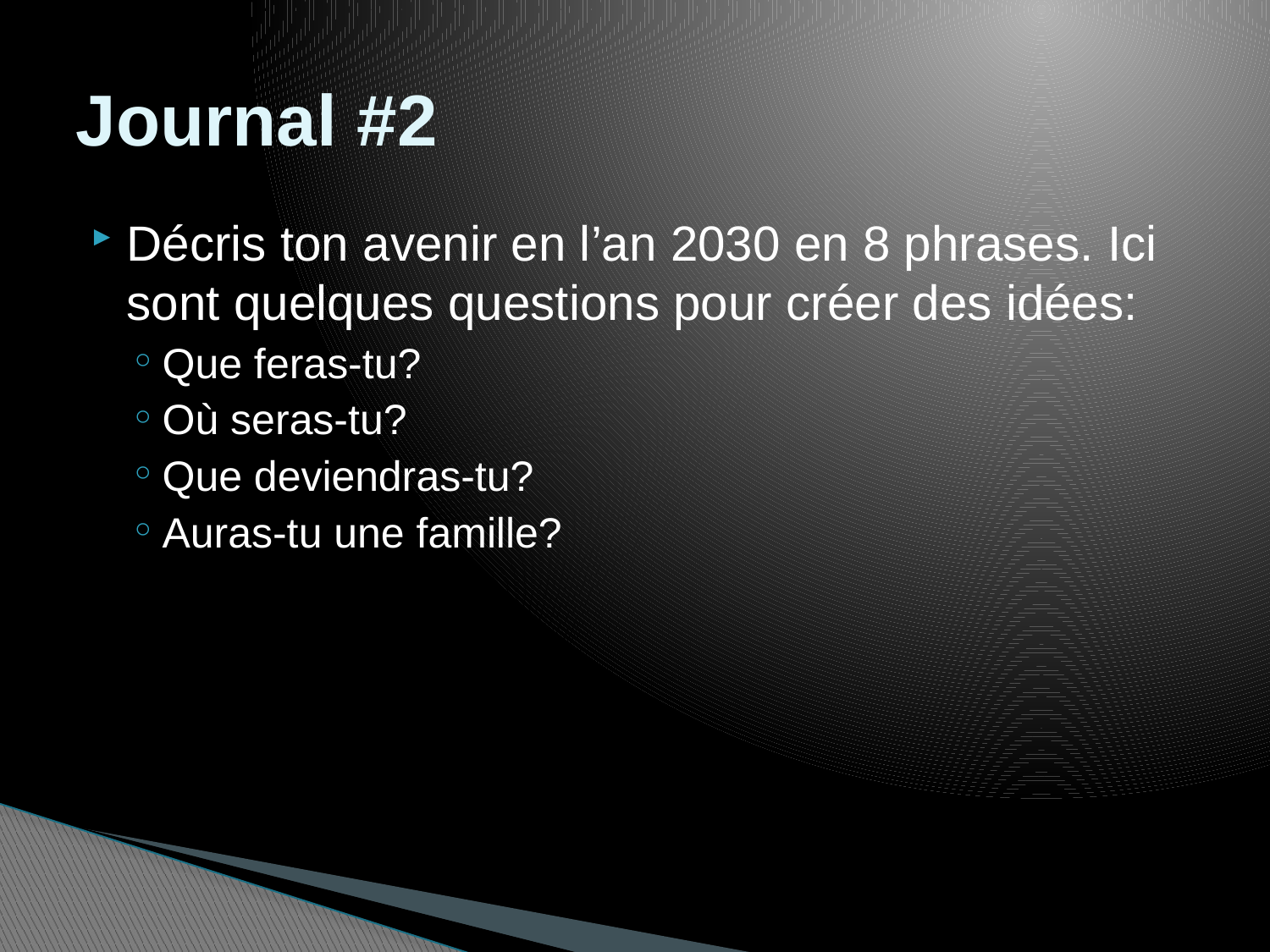

# Journal #2
Décris ton avenir en l’an 2030 en 8 phrases. Ici sont quelques questions pour créer des idées:
Que feras-tu?
Où seras-tu?
Que deviendras-tu?
Auras-tu une famille?